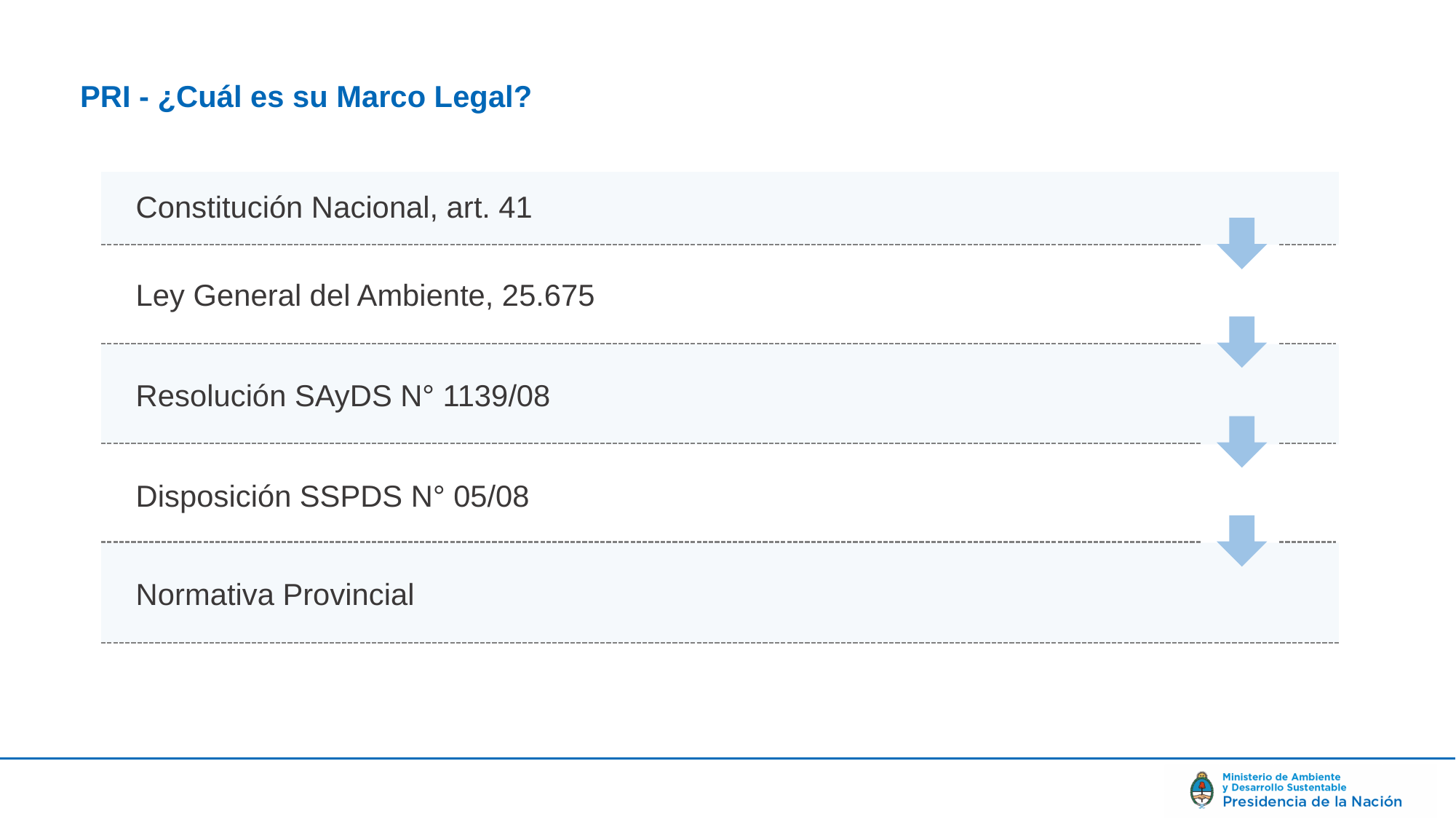

PRI - ¿Cuál es su Marco Legal?

Constitución Nacional, art. 41

Ley General del Ambiente, 25.675

Resolución SAyDS N° 1139/08

Disposición SSPDS N° 05/08

Normativa Provincial